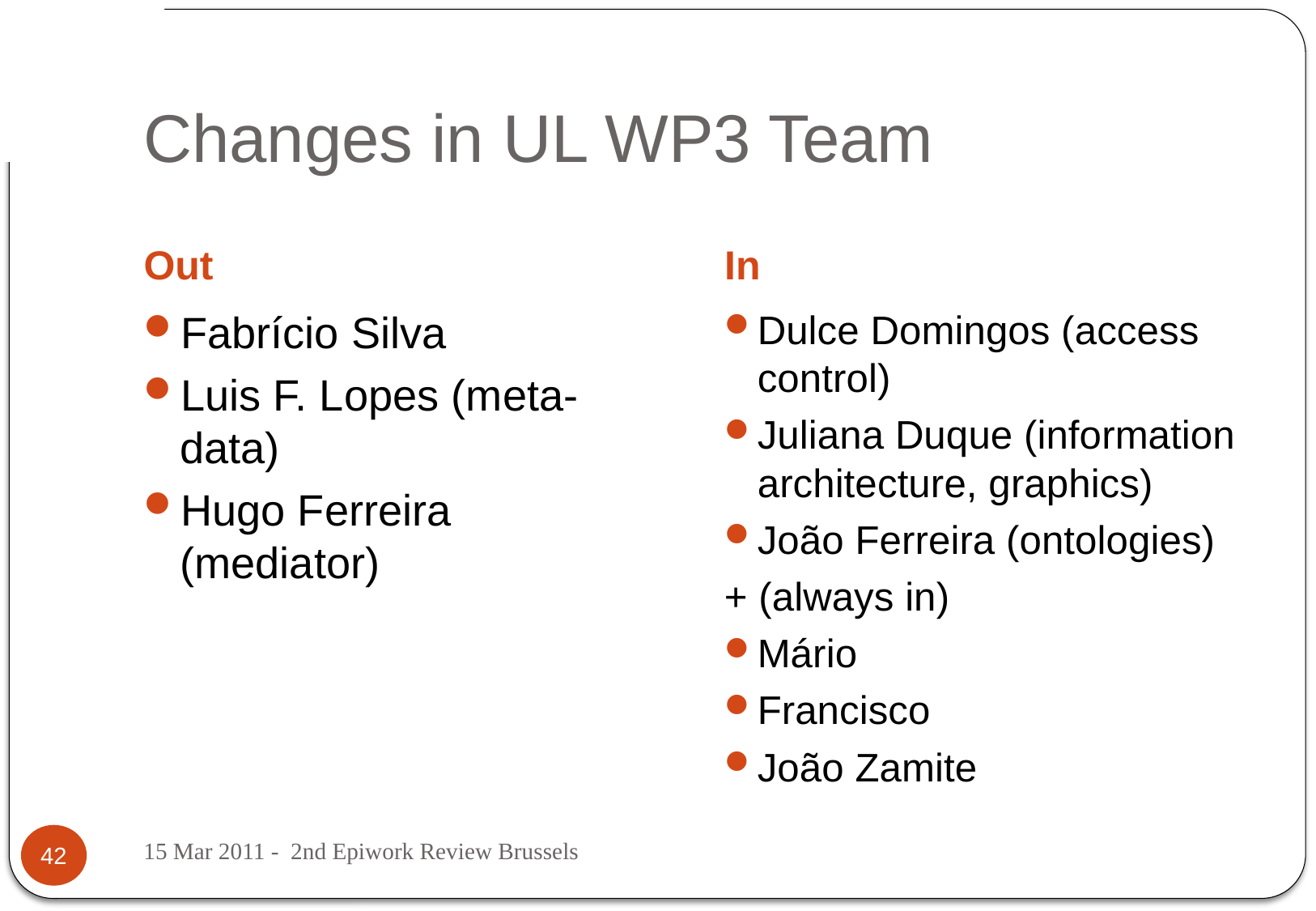

# Changes in UL WP3 Team
Out
In
Fabrício Silva
Luis F. Lopes (meta-data)
Hugo Ferreira (mediator)
Dulce Domingos (access control)
Juliana Duque (information architecture, graphics)
João Ferreira (ontologies)
+ (always in)
Mário
Francisco
João Zamite

15 Mar 2011 -  2nd Epiwork Review Brussels
42